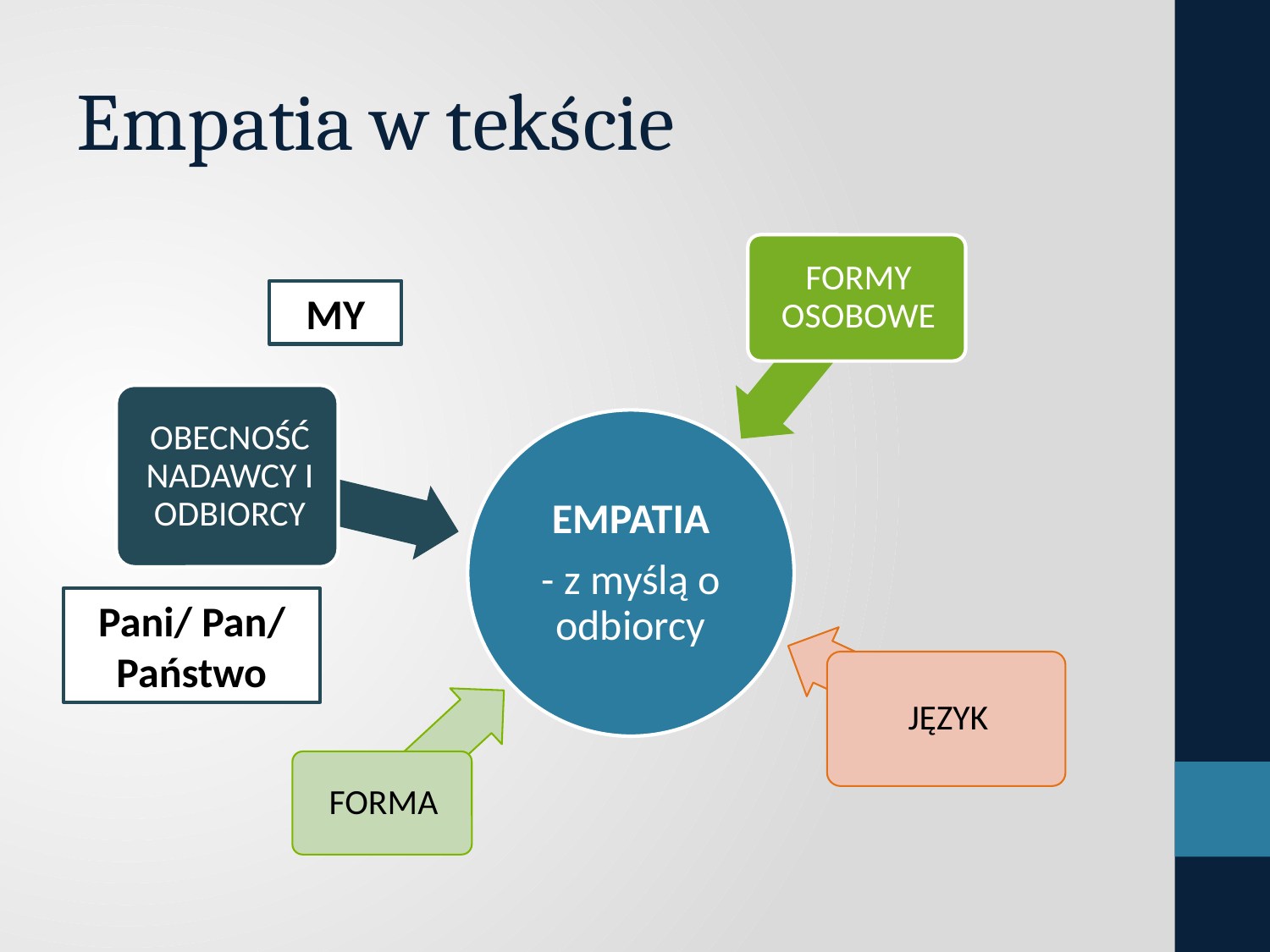

# Empatia w tekście
EMPATIA
- z myślą o odbiorcy
OBECNOŚĆ NADAWCY I ODBIORCY
FORMA
FORMY OSOBOWE
JĘZYK
MY
Pani/ Pan/ Państwo